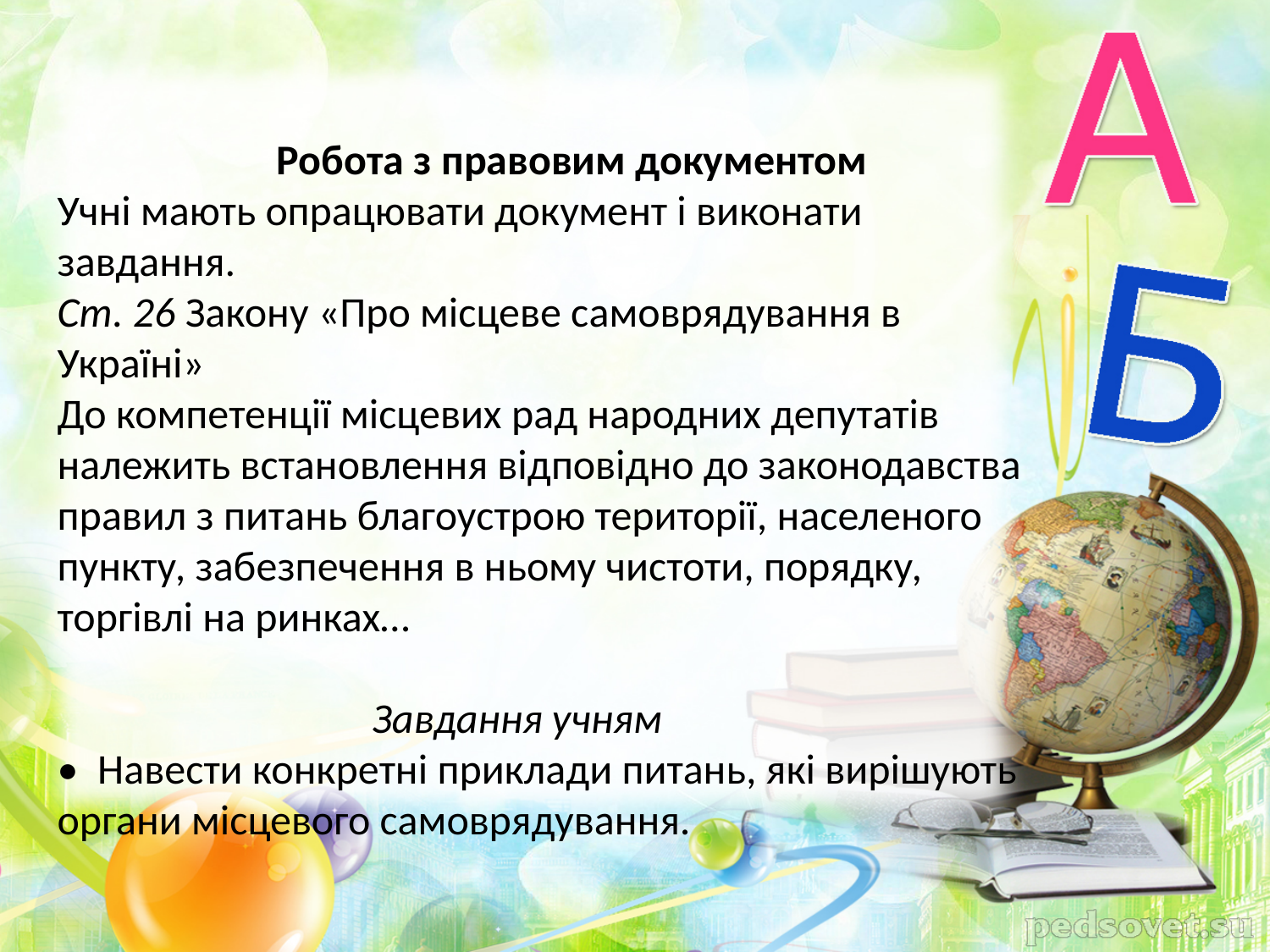

Робота з правовим документом
Учні мають опрацювати документ і виконати завдання.
Ст. 26 Закону «Про місцеве самоврядування в Україні»
До компетенції місцевих рад народних депутатів належить встановлення відповідно до законодавства правил з питань благоустрою території, населеного пункту, забезпечення в ньому чистоти, порядку, торгівлі на ринках…

                                 Завдання учням
•  Навести конкретні приклади питань, які вирішують органи місцевого самоврядування.